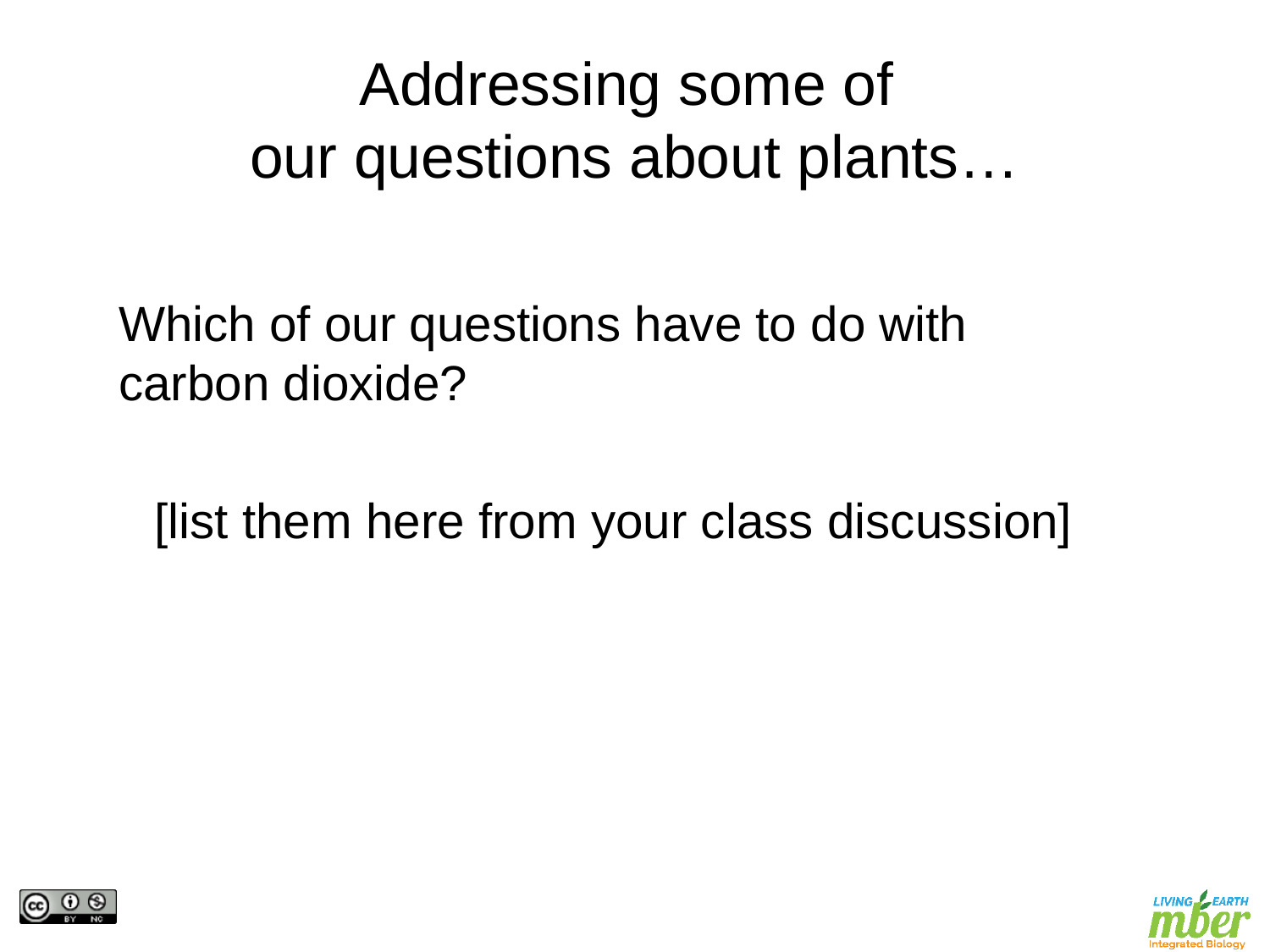

# Addressing some of our questions about plants…
Which of our questions have to do with carbon dioxide?

[list them here from your class discussion]